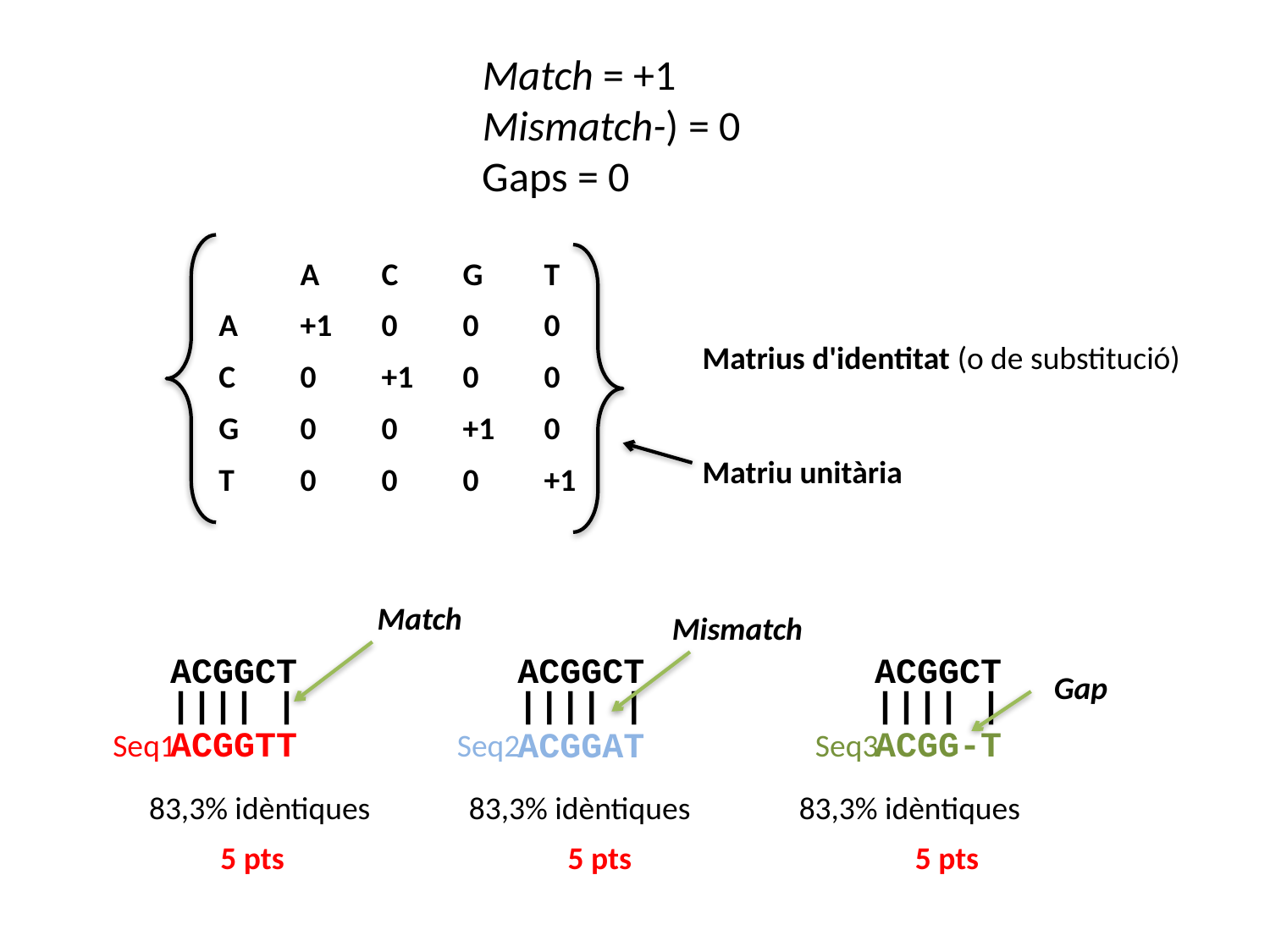

Match = +1
Mismatch-) = 0
Gaps = 0

|  | A | C | G | T |
| --- | --- | --- | --- | --- |
| A | +1 | 0 | 0 | 0 |
| C | 0 | +1 | 0 | 0 |
| G | 0 | 0 | +1 | 0 |
| T | 0 | 0 | 0 | +1 |
Matrius d'identitat (o de substitució)

Matriu unitària
Match
Mismatch
ACGGCT
|||| |
ACGGTT
ACGGCT
|||| |
ACGG-T
ACGGCT
|||| |
ACGGAT
Gap
Seq1                                       Seq2                                         Seq3
83,3% idèntiques
83,3% idèntiques
83,3% idèntiques
5 pts
5 pts
5 pts